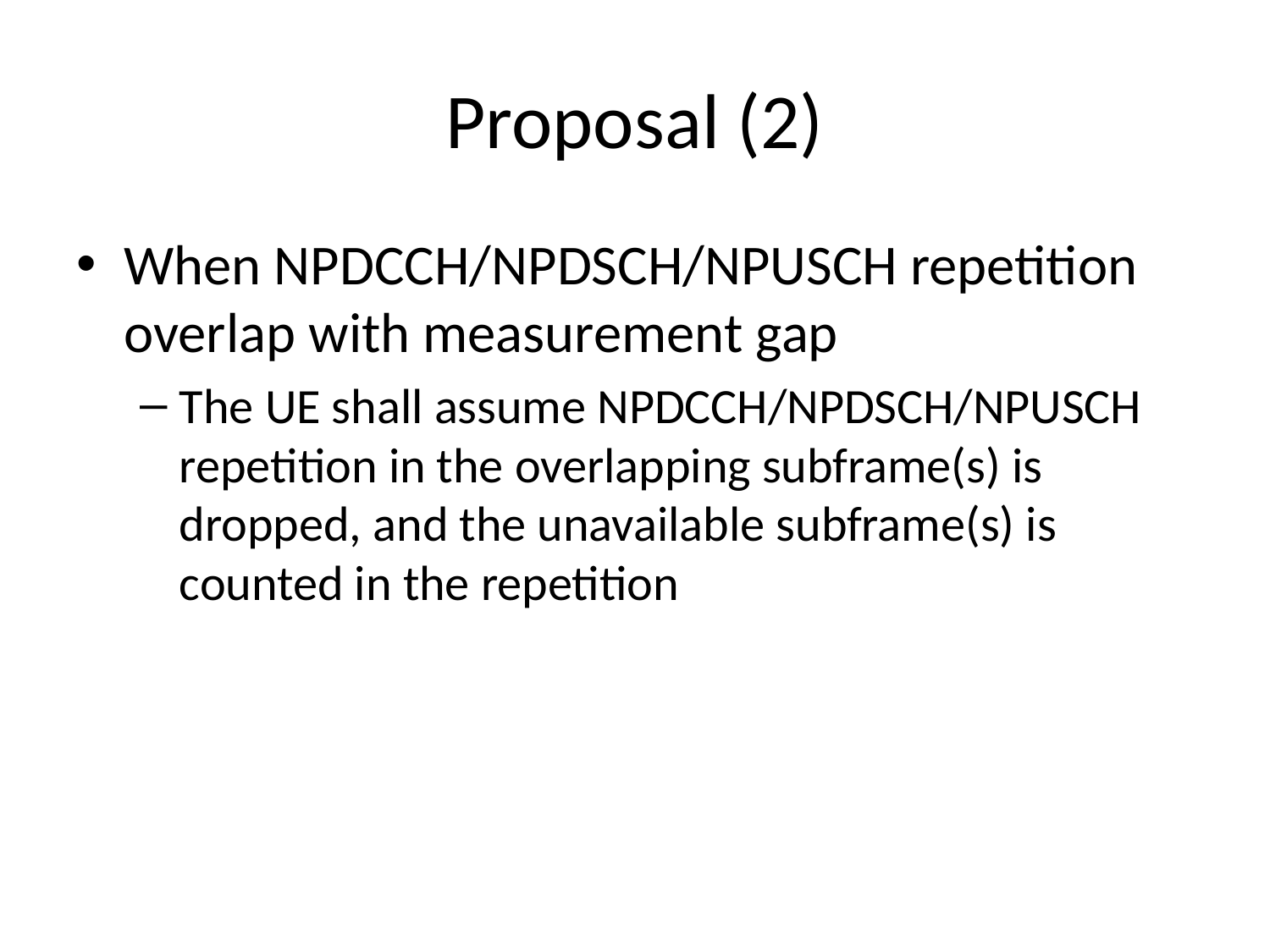

# Proposal (2)
When NPDCCH/NPDSCH/NPUSCH repetition overlap with measurement gap
The UE shall assume NPDCCH/NPDSCH/NPUSCH repetition in the overlapping subframe(s) is dropped, and the unavailable subframe(s) is counted in the repetition